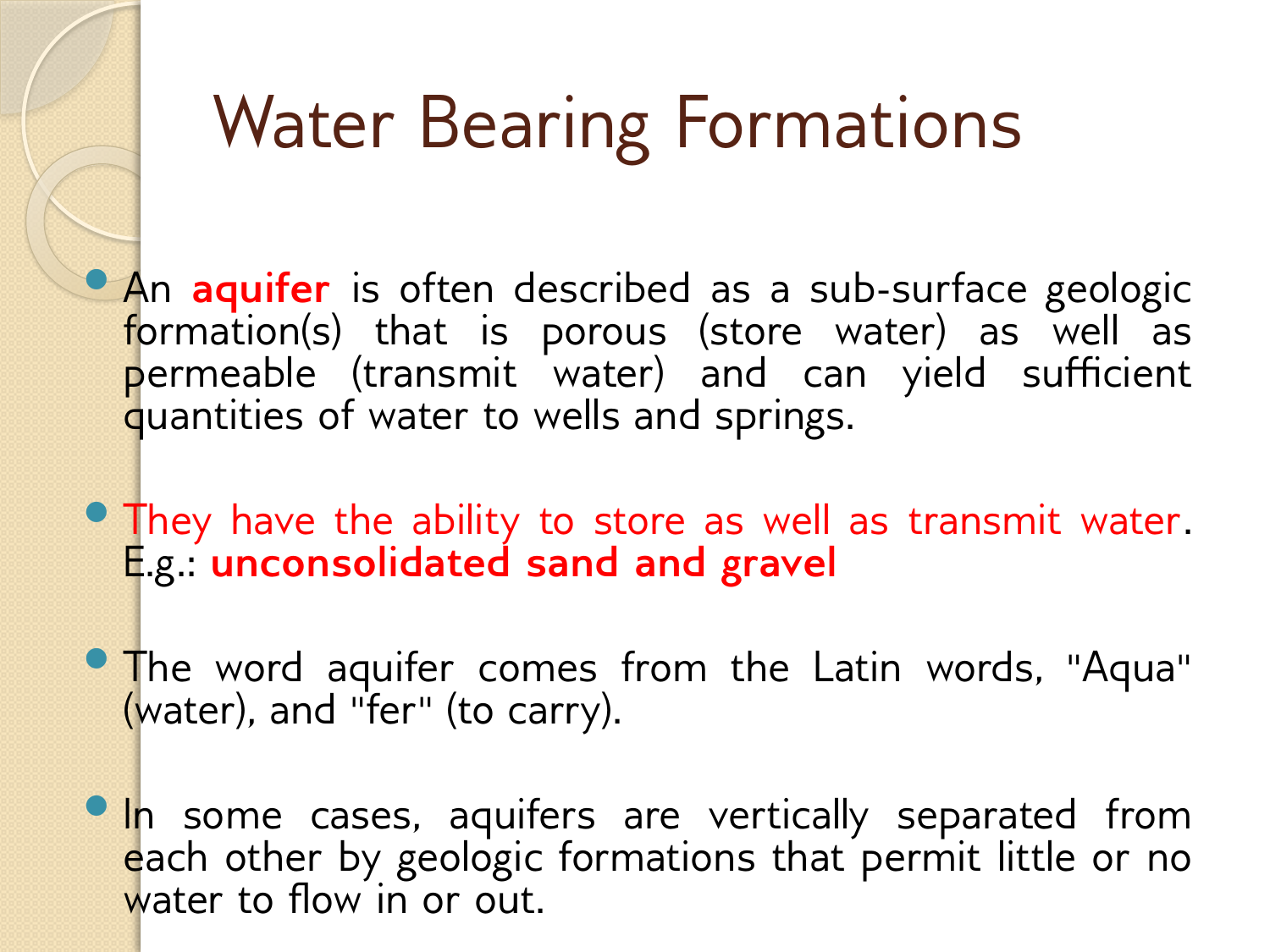

# Water Bearing Formations

An aquifer is often described as a sub-surface geologic formation(s) that is porous (store water) as well as permeable (transmit water) and can yield sufficient quantities of water to wells and springs.

They have the ability to store as well as transmit water. E.g.: unconsolidated sand and gravel

The word aquifer comes from the Latin words, "Aqua" (water), and "fer" (to carry).

In some cases, aquifers are vertically separated from each other by geologic formations that permit little or no water to flow in or out.